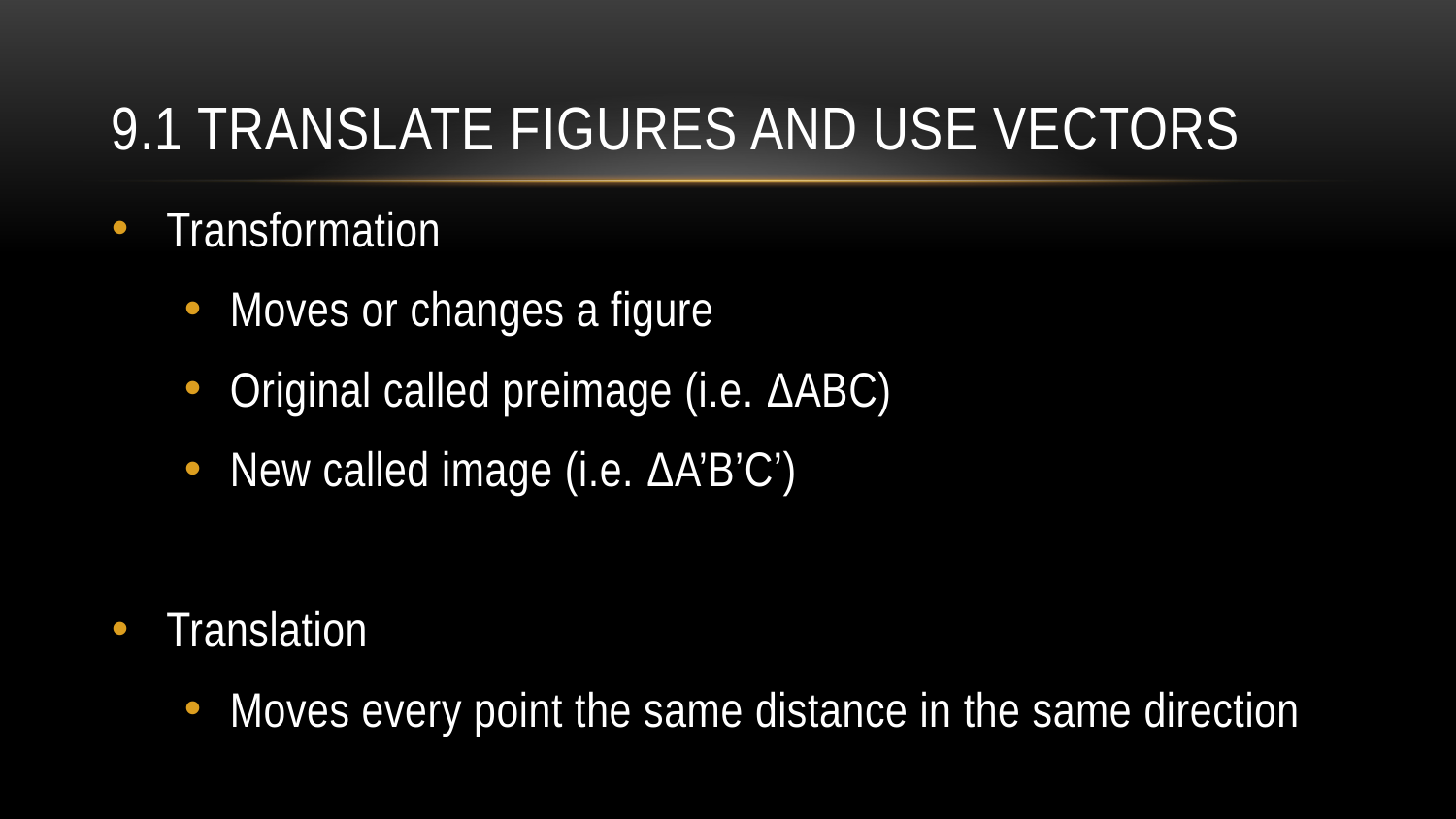

# 9.1 Translate Figures and Use Vectors
Transformation
Moves or changes a figure
Original called preimage (i.e. ΔABC)
New called image (i.e. ΔA’B’C’)

Translation
Moves every point the same distance in the same direction